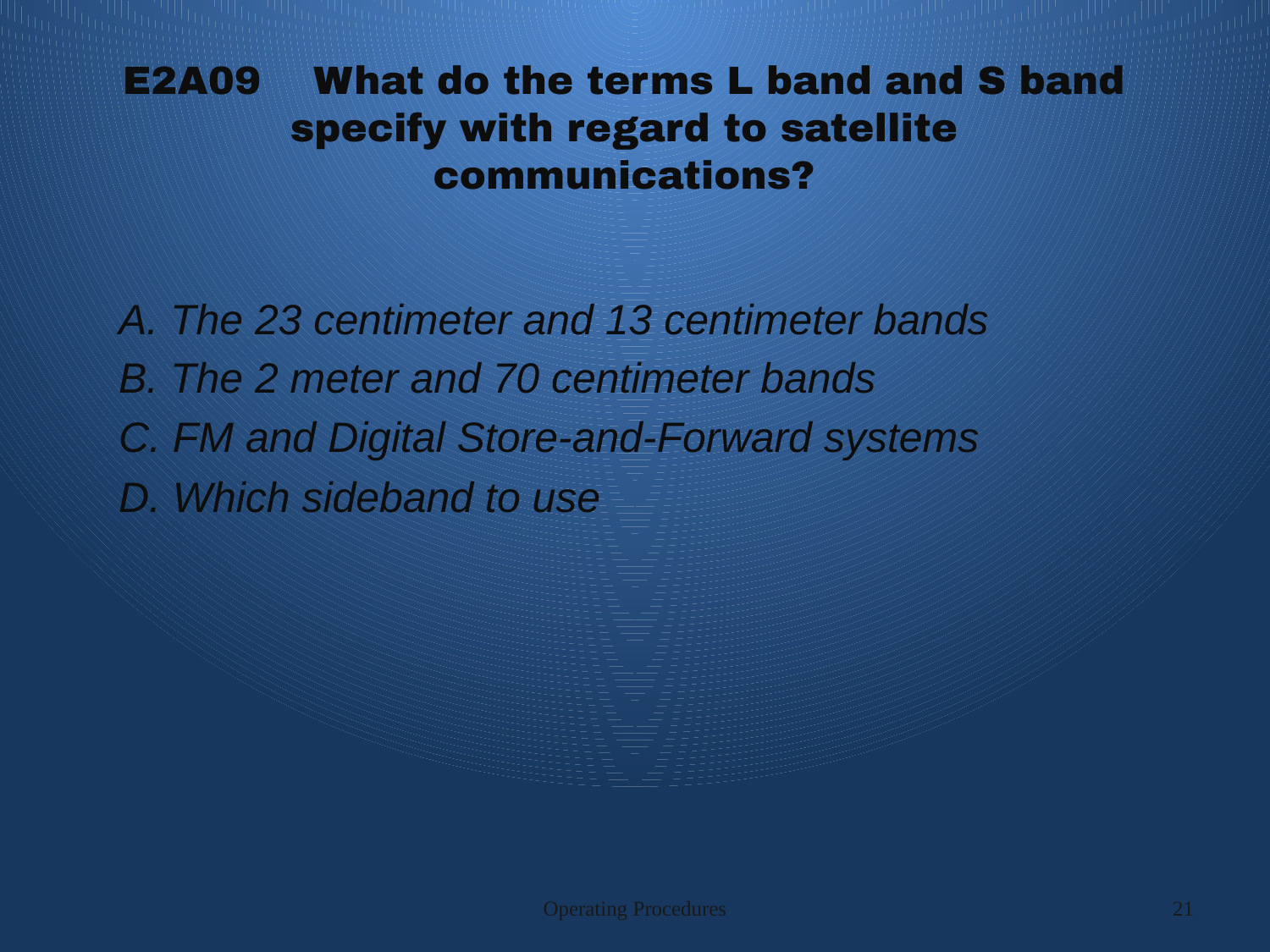

# E2A09    What do the terms L band and S band specify with regard to satellite communications?
A. The 23 centimeter and 13 centimeter bands
B. The 2 meter and 70 centimeter bands
C. FM and Digital Store-and-Forward systems
D. Which sideband to use
Operating Procedures
21